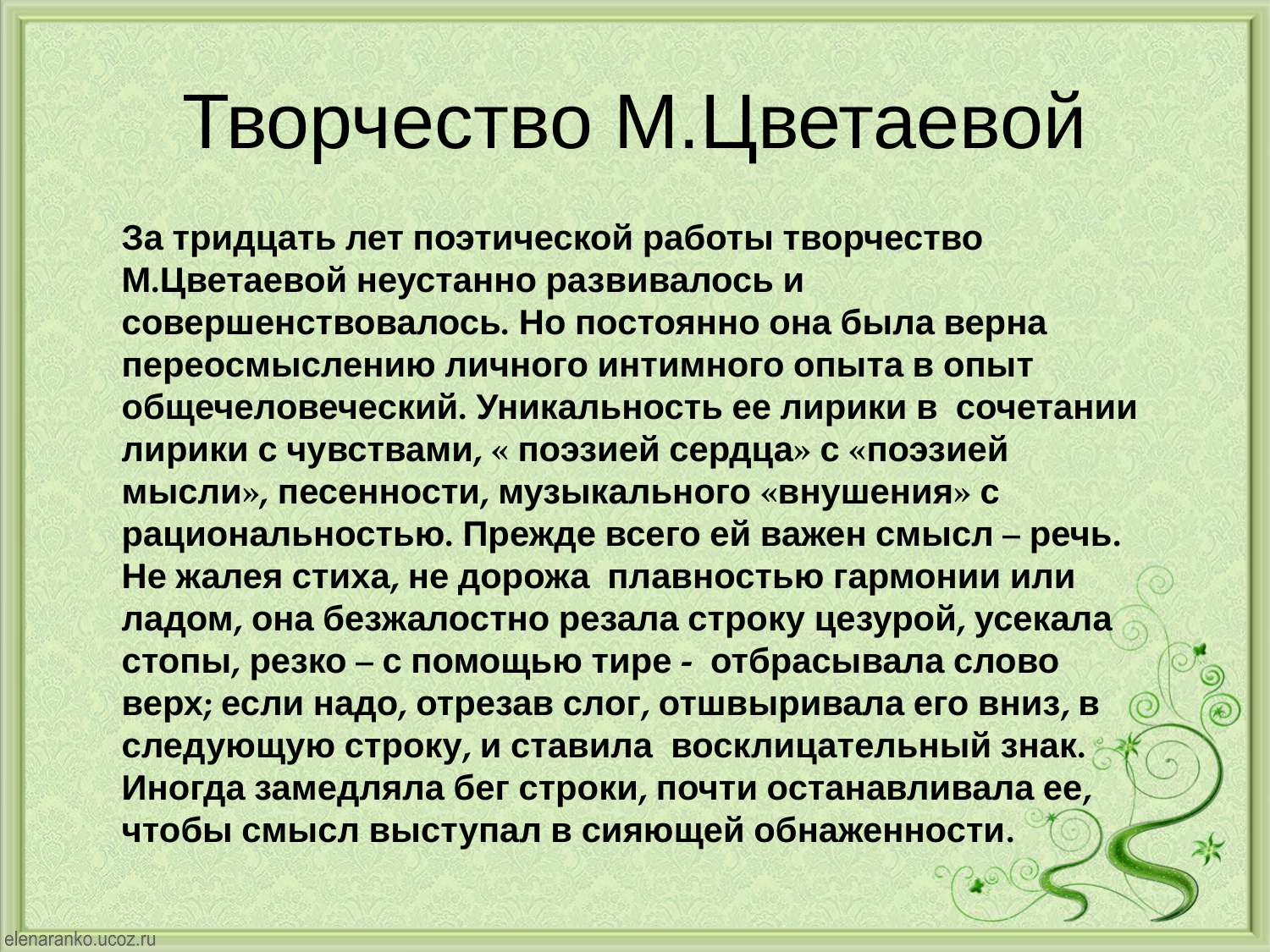

# Творчество М.Цветаевой
За тридцать лет поэтической работы творчество М.Цветаевой неустанно развивалось и совершенствовалось. Но постоянно она была верна переосмыслению личного интимного опыта в опыт общечеловеческий. Уникальность ее лирики в  сочетании лирики с чувствами, « поэзией сердца» с «поэзией мысли», песенности, музыкального «внушения» с рациональностью. Прежде всего ей важен смысл – речь. Не жалея стиха, не дорожа  плавностью гармонии или ладом, она безжалостно резала строку цезурой, усекала стопы, резко – с помощью тире -  отбрасывала слово верх; если надо, отрезав слог, отшвыривала его вниз, в следующую строку, и ставила  восклицательный знак. Иногда замедляла бег строки, почти останавливала ее, чтобы смысл выступал в сияющей обнаженности.